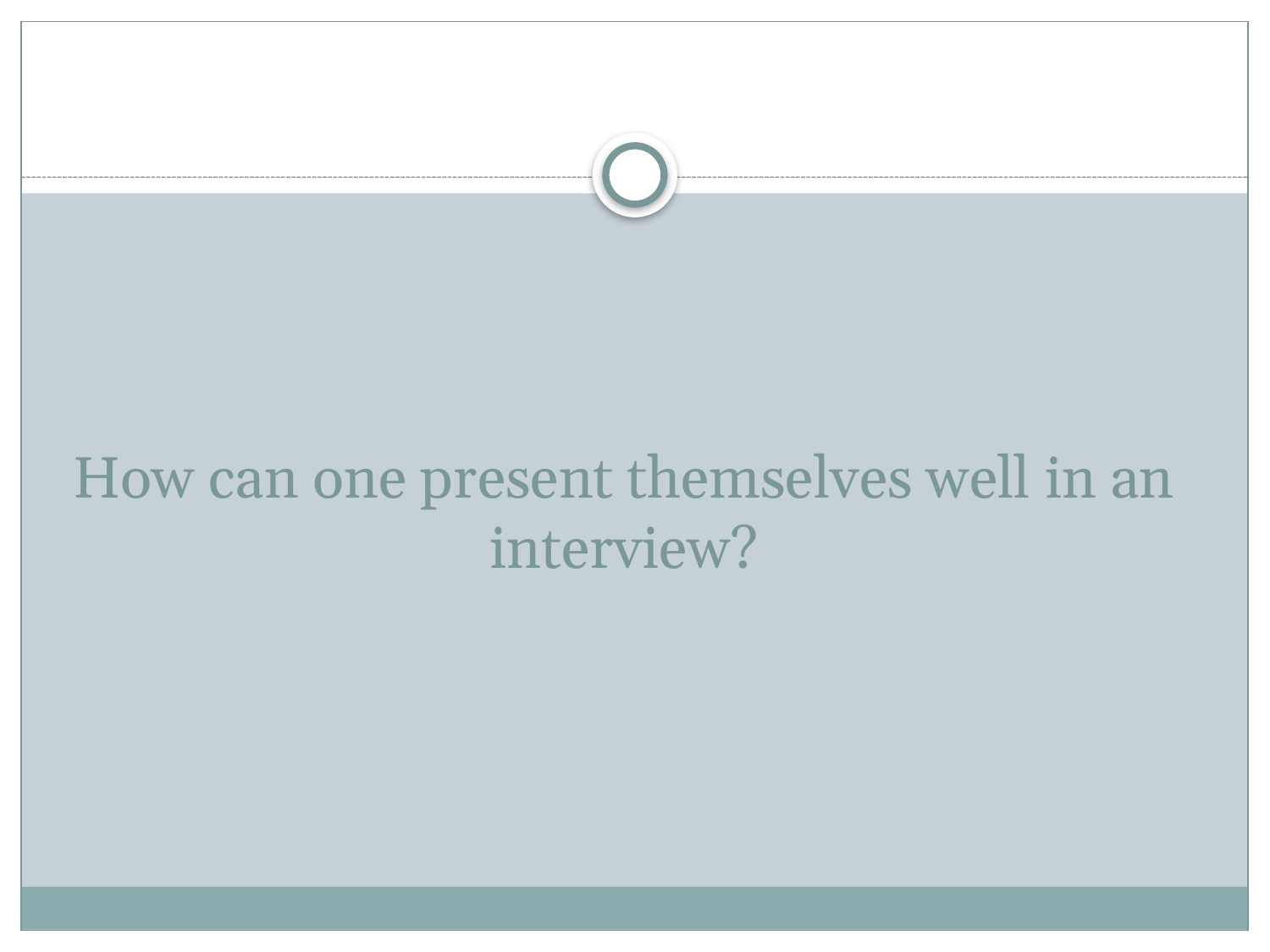

# How can one present themselves well in an interview?